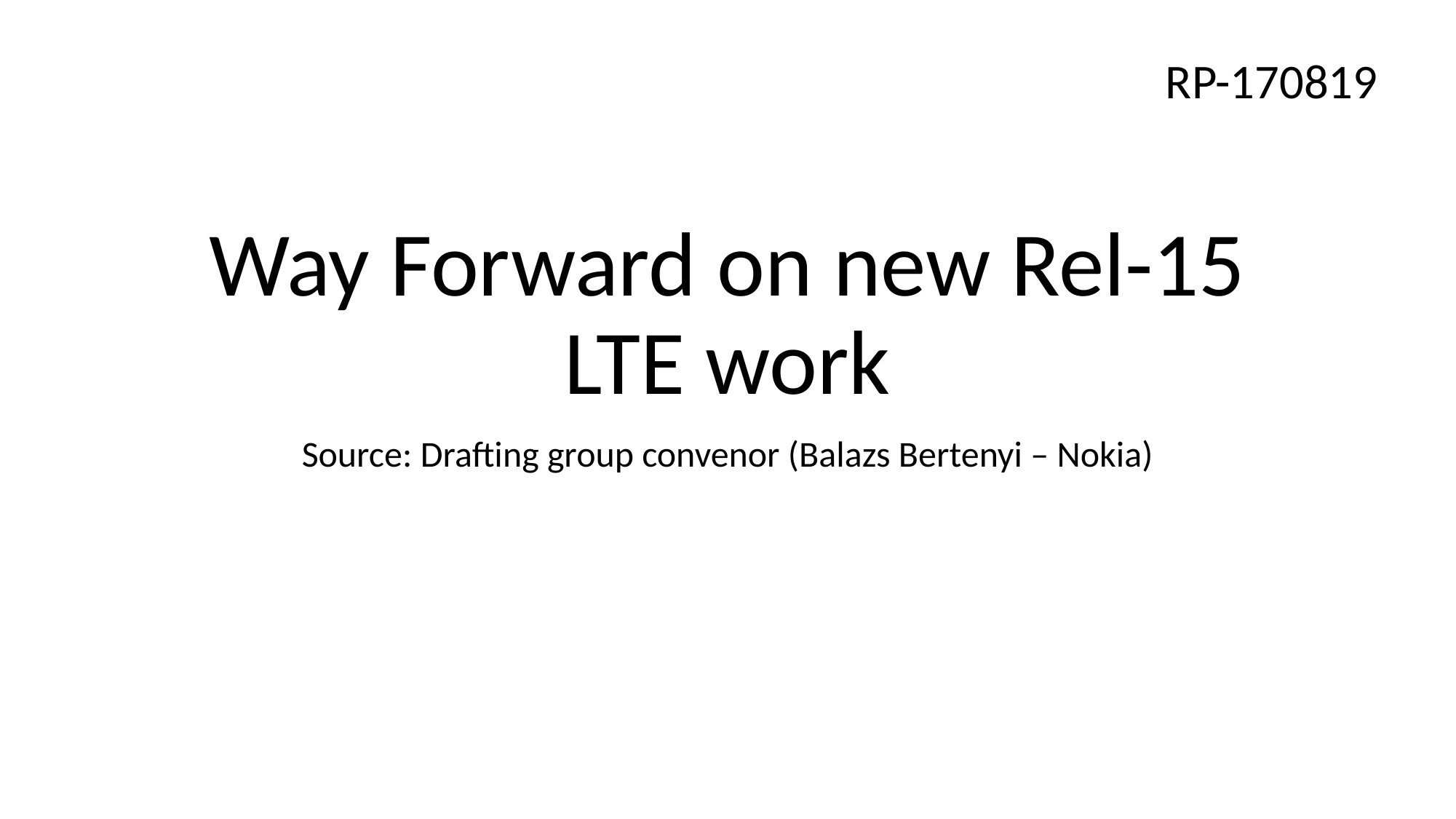

RP-170819
# Way Forward on new Rel-15 LTE work
Source: Drafting group convenor (Balazs Bertenyi – Nokia)